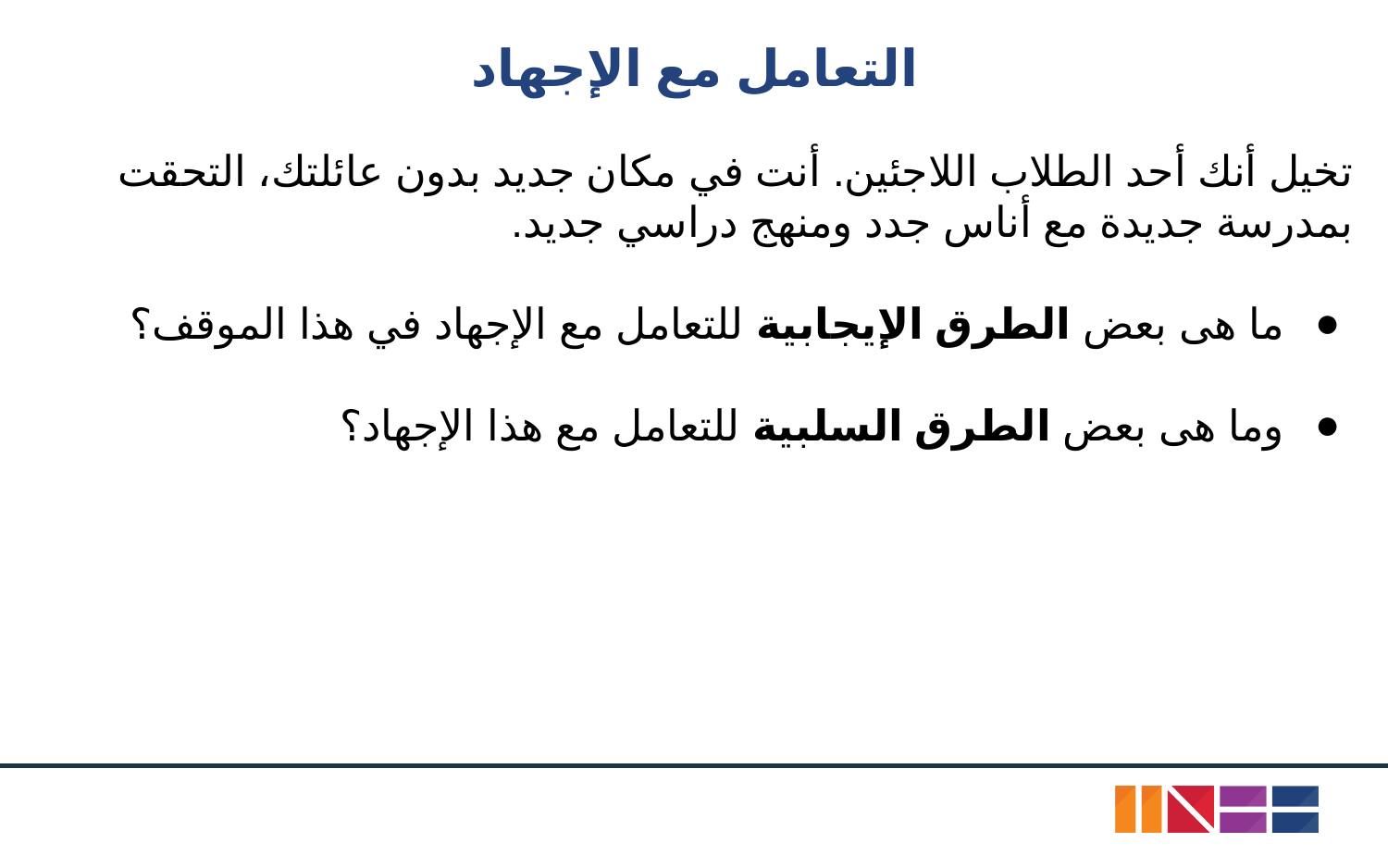

# التعامل مع الإجهاد
تخيل أنك أحد الطلاب اللاجئين. أنت في مكان جديد بدون عائلتك، التحقت بمدرسة جديدة مع أناس جدد ومنهج دراسي جديد.

ما هى بعض الطرق الإيجابية للتعامل مع الإجهاد في هذا الموقف؟

وما هى بعض الطرق السلبية للتعامل مع هذا الإجهاد؟